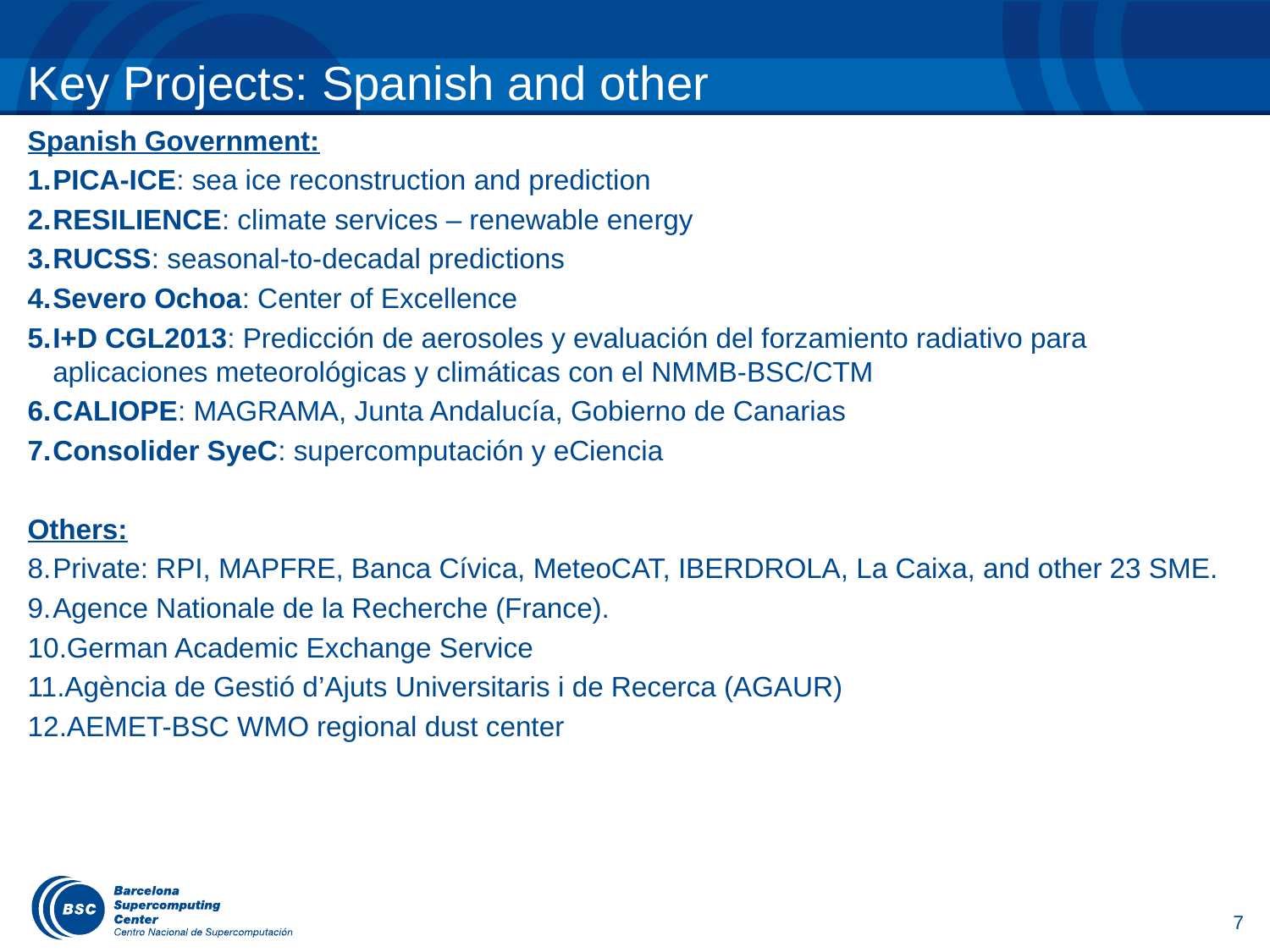

# Key Projects: Spanish and other
Spanish Government:
PICA-ICE: sea ice reconstruction and prediction
RESILIENCE: climate services – renewable energy
RUCSS: seasonal-to-decadal predictions
Severo Ochoa: Center of Excellence
I+D CGL2013: Predicción de aerosoles y evaluación del forzamiento radiativo para aplicaciones meteorológicas y climáticas con el NMMB-BSC/CTM
CALIOPE: MAGRAMA, Junta Andalucía, Gobierno de Canarias
Consolider SyeC: supercomputación y eCiencia

Others:
Private: RPI, MAPFRE, Banca Cívica, MeteoCAT, IBERDROLA, La Caixa, and other 23 SME.
Agence Nationale de la Recherche (France).
German Academic Exchange Service
Agència de Gestió d’Ajuts Universitaris i de Recerca (AGAUR)
AEMET-BSC WMO regional dust center
7